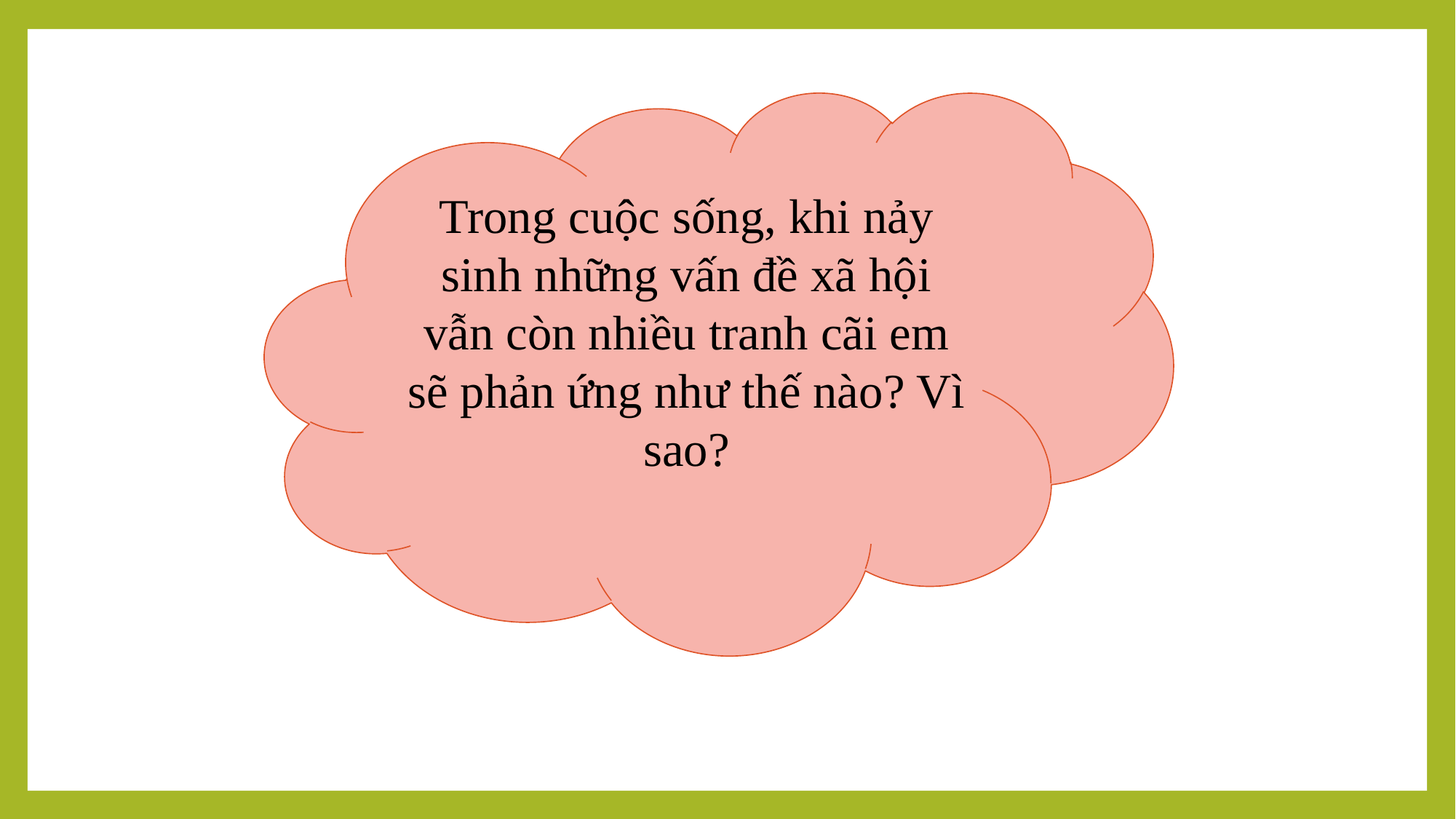

Trong cuộc sống, khi nảy sinh những vấn đề xã hội vẫn còn nhiều tranh cãi em sẽ phản ứng như thế nào? Vì sao?